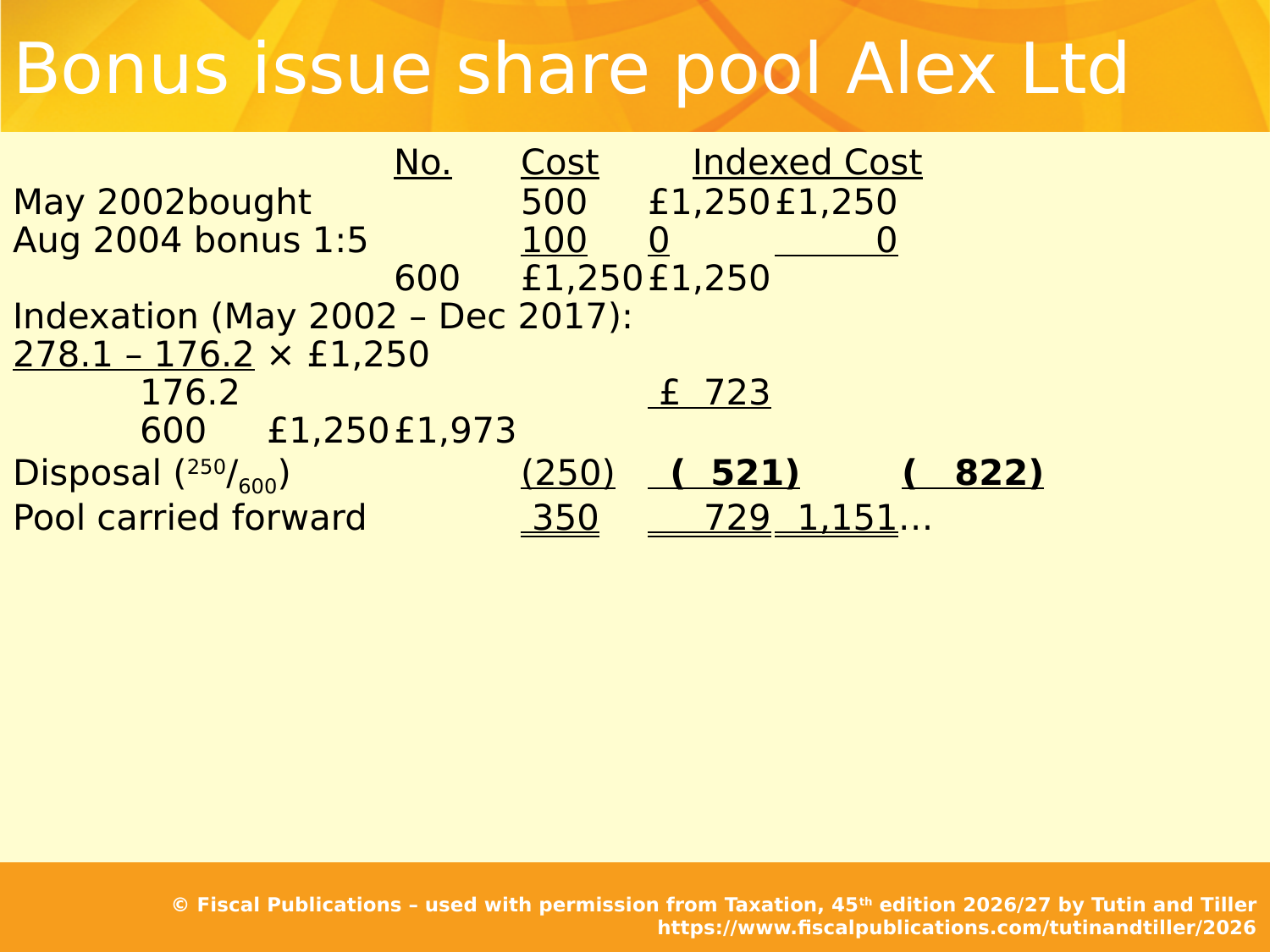

# Bonus issue share pool Alex Ltd
			No.	Cost	    Indexed Cost
May 2002bought		500	£1,250	£1,250
Aug 2004 bonus 1:5 		100	0	         0
			600	£1,250	£1,250
Indexation (May 2002 – Dec 2017):
278.1 – 176.2 × £1,250
	176.2				 £  723					600	£1,250	£1,973
Disposal (250/600)		(250)	  (  521)	(   822)
Pool carried forward		 350	     729	  1,151…